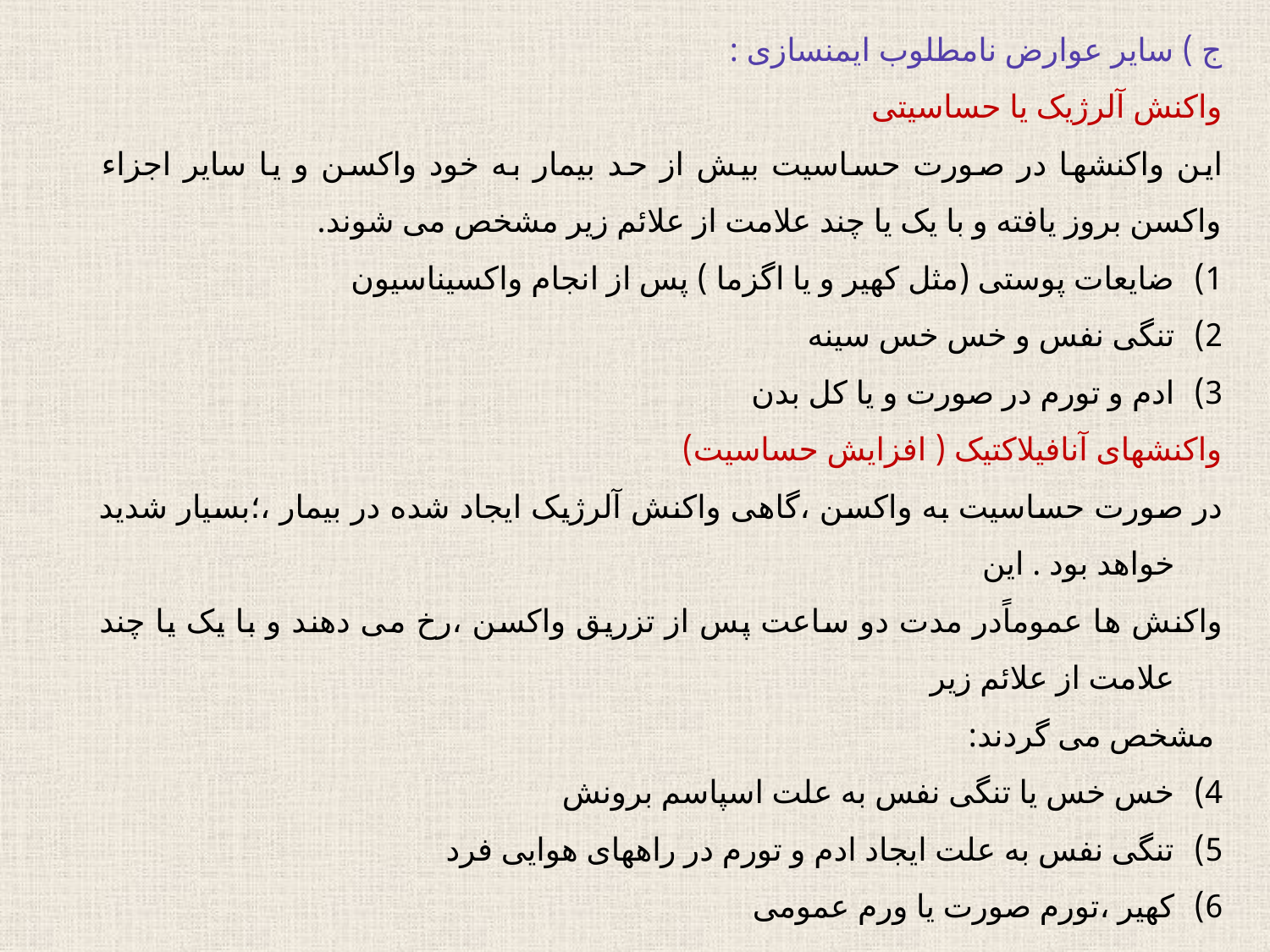

ج ) سایر عوارض نامطلوب ایمنسازی :
واکنش آلرژیک یا حساسیتی
این واکنشها در صورت حساسیت بیش از حد بیمار به خود واکسن و یا سایر اجزاء واکسن بروز یافته و با یک یا چند علامت از علائم زیر مشخص می شوند.
ضایعات پوستی (مثل کهیر و یا اگزما ) پس از انجام واکسیناسیون
تنگی نفس و خس خس سینه
ادم و تورم در صورت و یا کل بدن
واکنشهای آنافیلاکتیک ( افزایش حساسیت)
در صورت حساسیت به واکسن ،گاهی واکنش آلرژیک ایجاد شده در بیمار ،؛بسیار شدید خواهد بود . این
واکنش ها عموماًدر مدت دو ساعت پس از تزریق واکسن ،رخ می دهند و با یک یا چند علامت از علائم زیر
 مشخص می گردند:
خس خس یا تنگی نفس به علت اسپاسم برونش
تنگی نفس به علت ایجاد ادم و تورم در راههای هوایی فرد
کهیر ،تورم صورت یا ورم عمومی